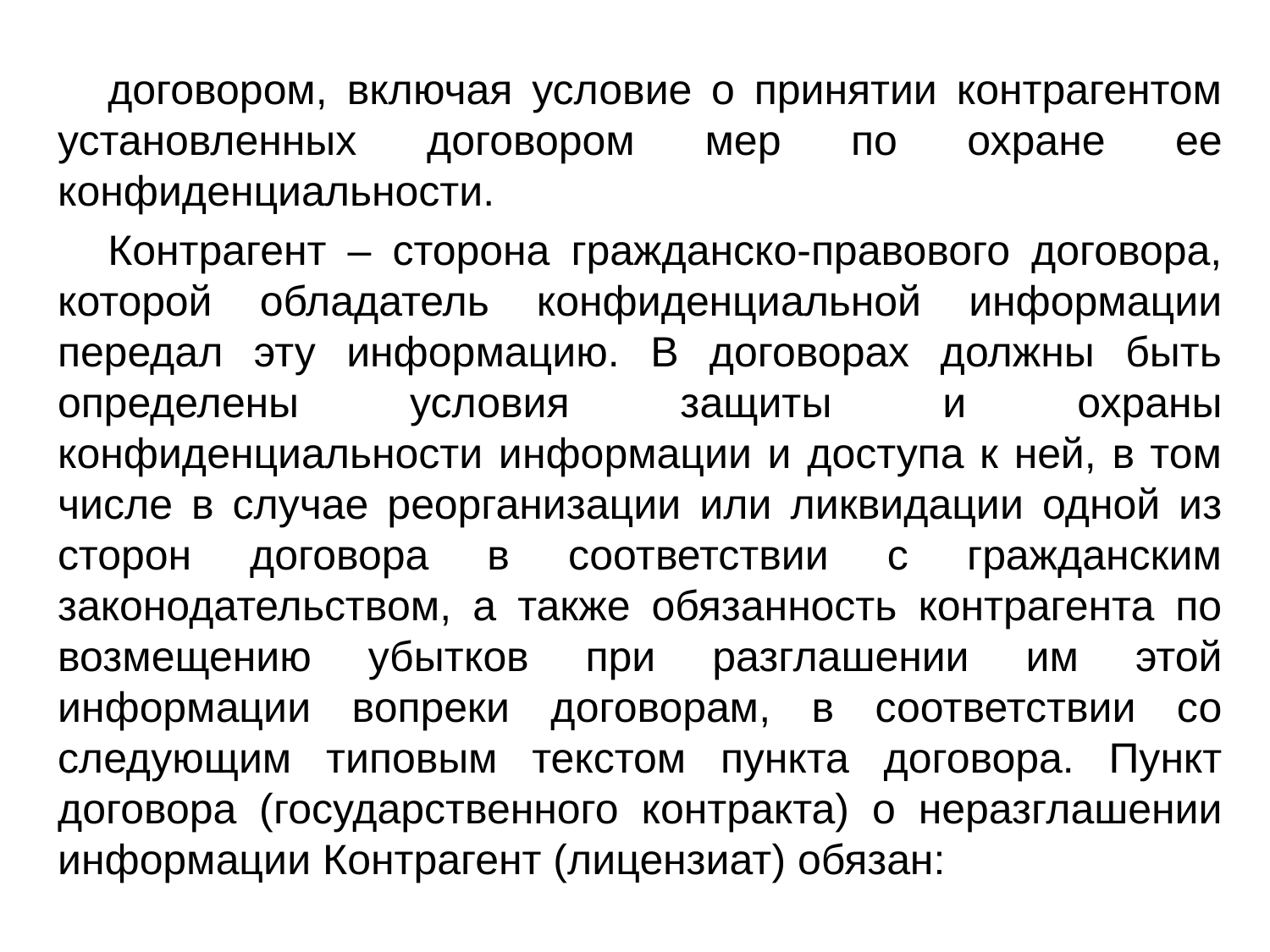

договором, включая условие о принятии контрагентом установленных договором мер по охране ее конфиденциальности.
Контрагент – сторона гражданско-правового договора, которой обладатель конфиденциальной информации передал эту информацию. В договорах должны быть определены условия защиты и охраны конфиденциальности информации и доступа к ней, в том числе в случае реорганизации или ликвидации одной из сторон договора в соответствии с гражданским законодательством, а также обязанность контрагента по возмещению убытков при разглашении им этой информации вопреки договорам, в соответствии со следующим типовым текстом пункта договора. Пункт договора (государственного контракта) о неразглашении информации Контрагент (лицензиат) обязан: